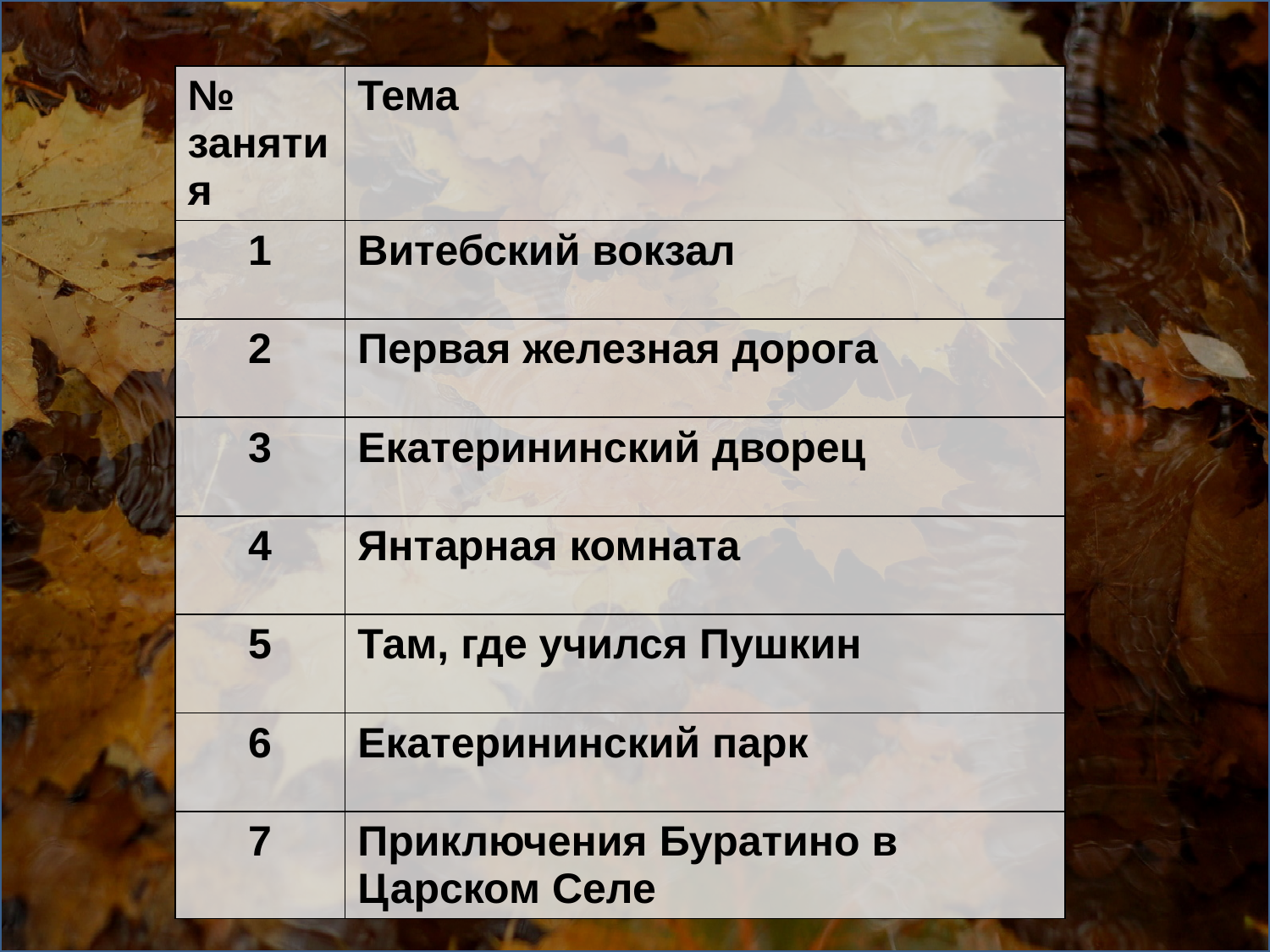

| № занятия | Тема |
| --- | --- |
| 1 | Витебский вокзал |
| 2 | Первая железная дорога |
| 3 | Екатерининский дворец |
| 4 | Янтарная комната |
| 5 | Там, где учился Пушкин |
| 6 | Екатерининский парк |
| 7 | Приключения Буратино в Царском Селе |